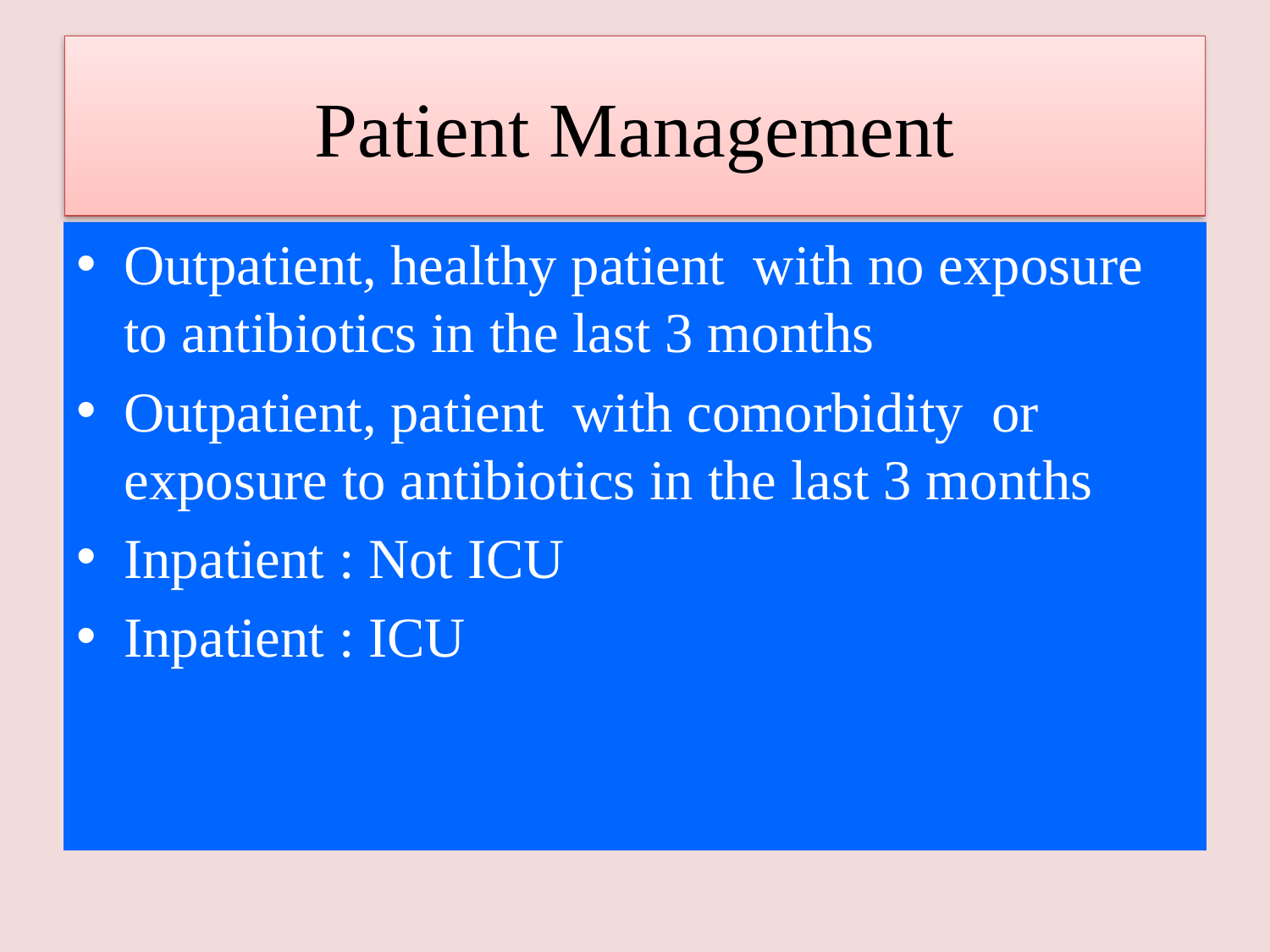

Patient Management
Outpatient, healthy patient  with no exposure to antibiotics in the last 3 months
Outpatient, patient  with comorbidity  or  exposure to antibiotics in the last 3 months
Inpatient : Not ICU
Inpatient : ICU